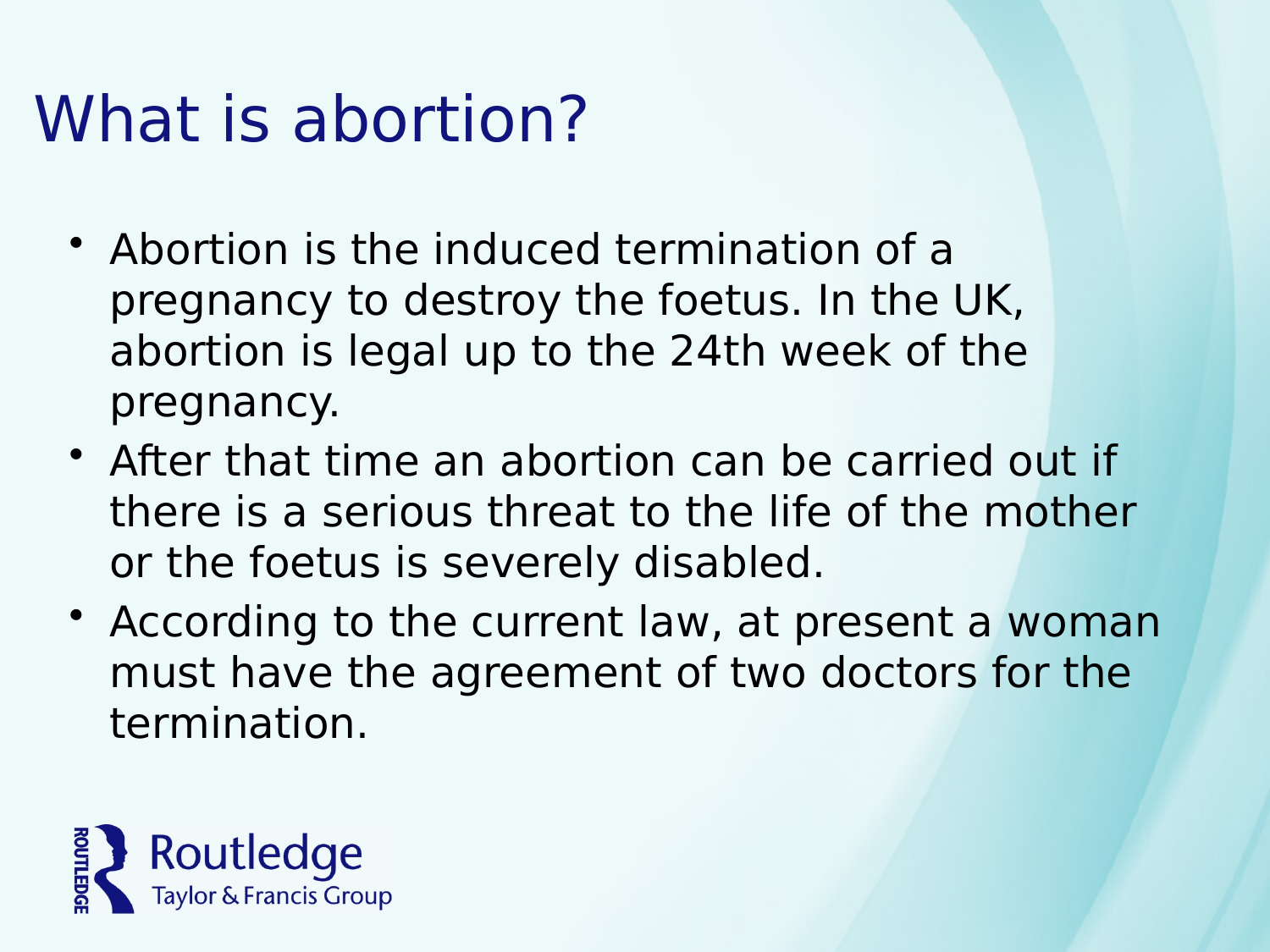

# What is abortion?
Abortion is the induced termination of a pregnancy to destroy the foetus. In the UK, abortion is legal up to the 24th week of the pregnancy.
After that time an abortion can be carried out if there is a serious threat to the life of the mother or the foetus is severely disabled.
According to the current law, at present a woman must have the agreement of two doctors for the termination.